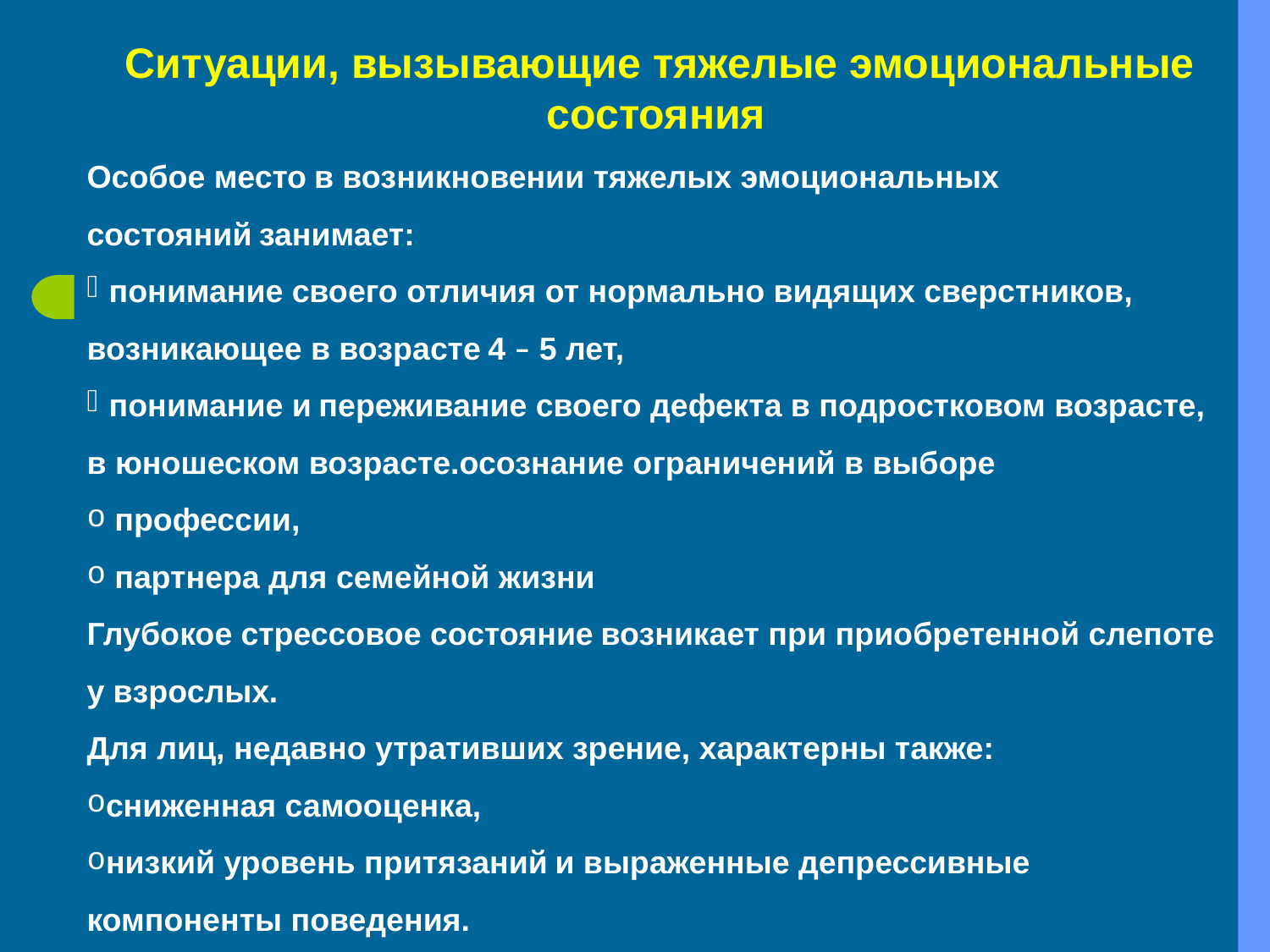

Ситуации, вызывающие тяжелые эмоциональные состояния
Особое место в возникновении тяжелых эмоциональных состояний занимает:
 понимание своего отличия от нормально видящих сверстников, возникающее в возрасте 4 – 5 лет,
 понимание и переживание своего дефекта в подростковом возрасте,
в юношеском возрасте.осознание ограничений в выборе
 профессии,
 партнера для семейной жизни
Глубокое стрессовое состояние возникает при приобретенной слепоте у взрослых.
Для лиц, недавно утративших зрение, характерны также:
сниженная самооценка,
низкий уровень притязаний и выраженные депрессивные
компоненты поведения.